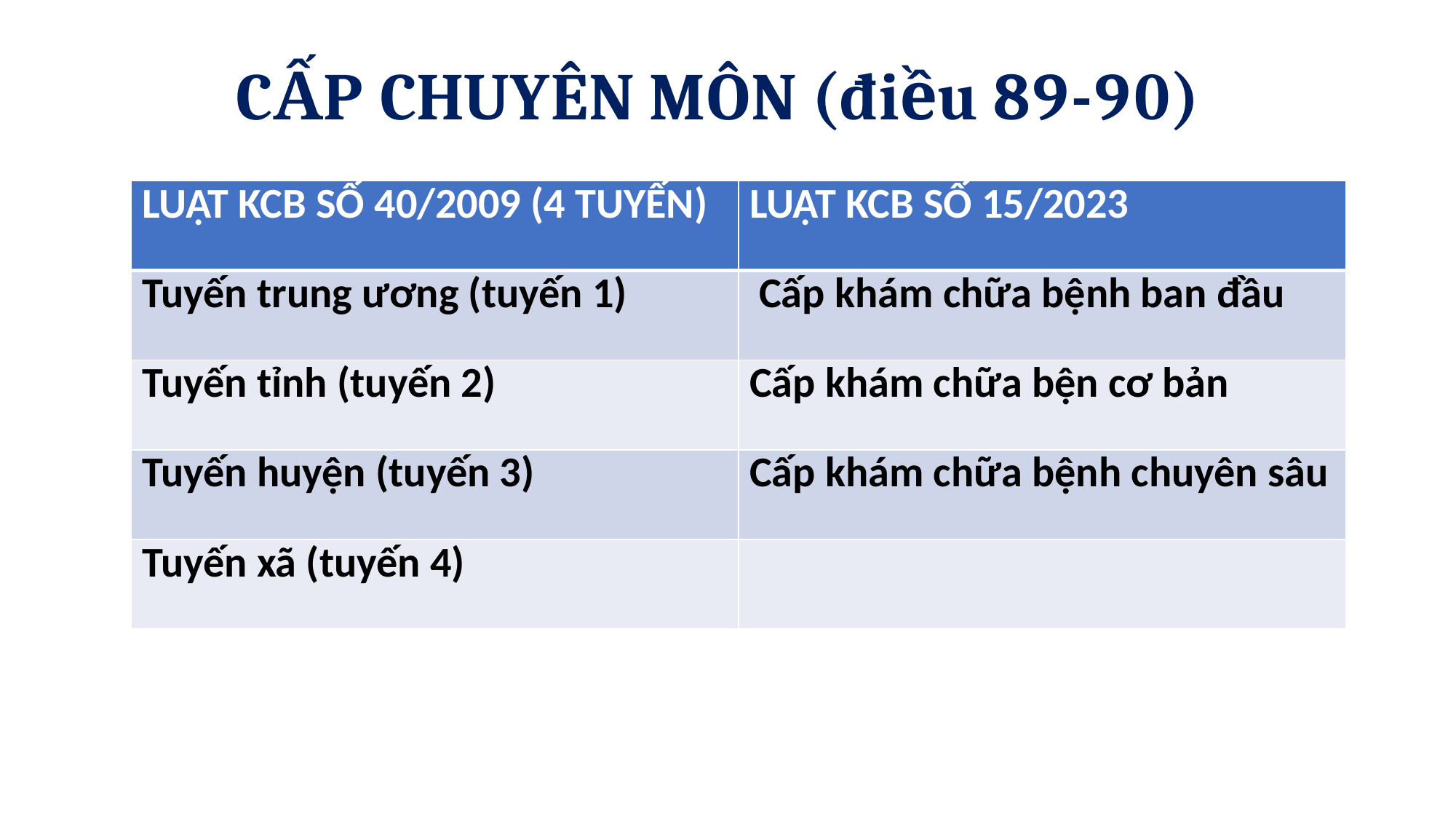

# CẤP CHUYÊN MÔN (điều 89-90)
| LUẬT KCB SỐ 40/2009 (4 TUYẾN) | LUẬT KCB SỐ 15/2023 |
| --- | --- |
| Tuyến trung ương (tuyến 1) | Cấp khám chữa bệnh ban đầu |
| Tuyến tỉnh (tuyến 2) | Cấp khám chữa bện cơ bản |
| Tuyến huyện (tuyến 3) | Cấp khám chữa bệnh chuyên sâu |
| Tuyến xã (tuyến 4) |  |